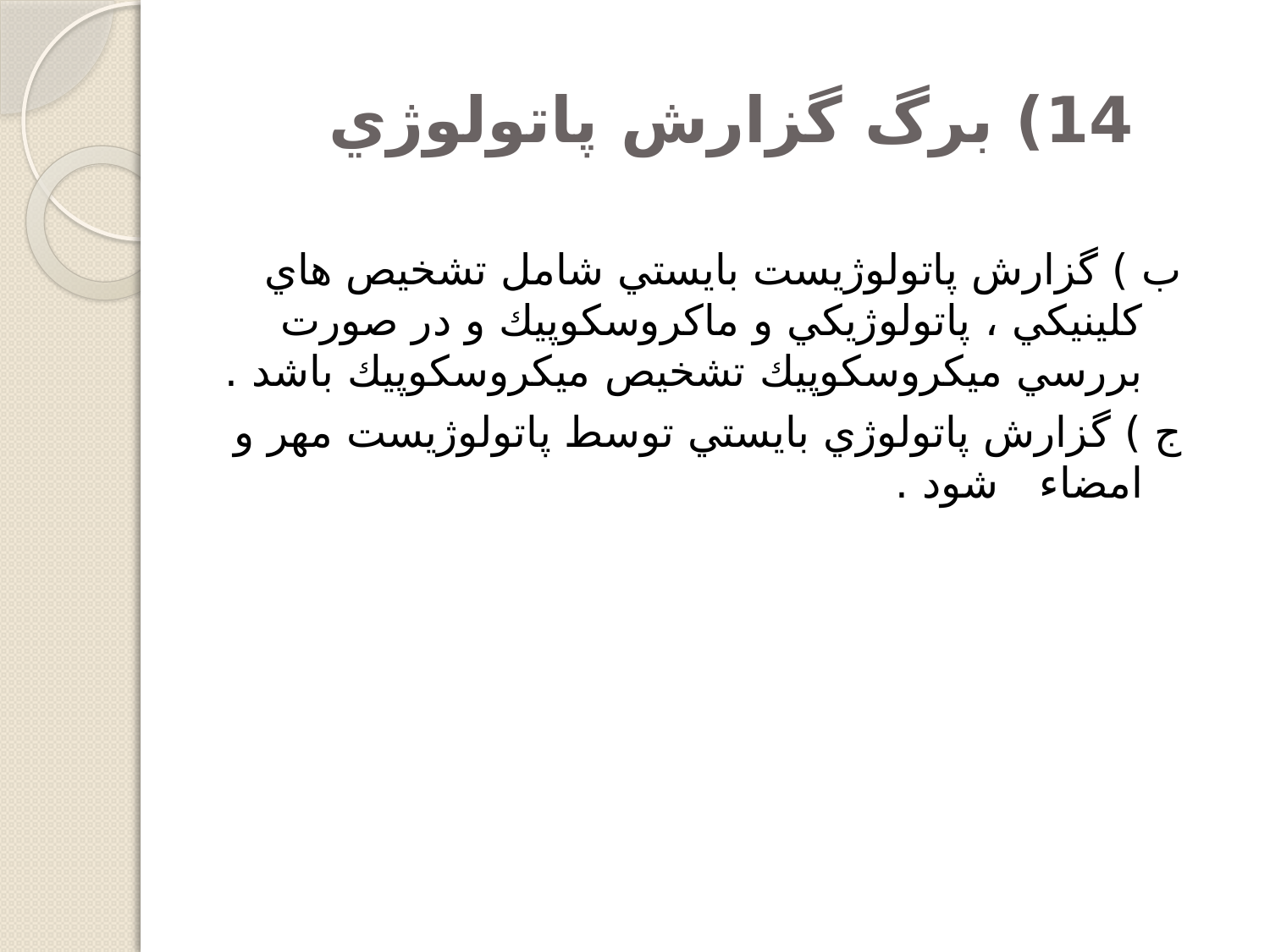

# 14) برگ گزارش پاتولوژي
ب ) گزارش پاتولوژيست بايستي شامل تشخيص هاي كلينيكي ، پاتولوژيكي و ماكروسكوپيك و در صورت بررسي ميكروسكوپيك تشخيص ميكروسكوپيك باشد .
ج ) گزارش پاتولوژي بايستي توسط پاتولوژيست مهر و امضاء   شود .